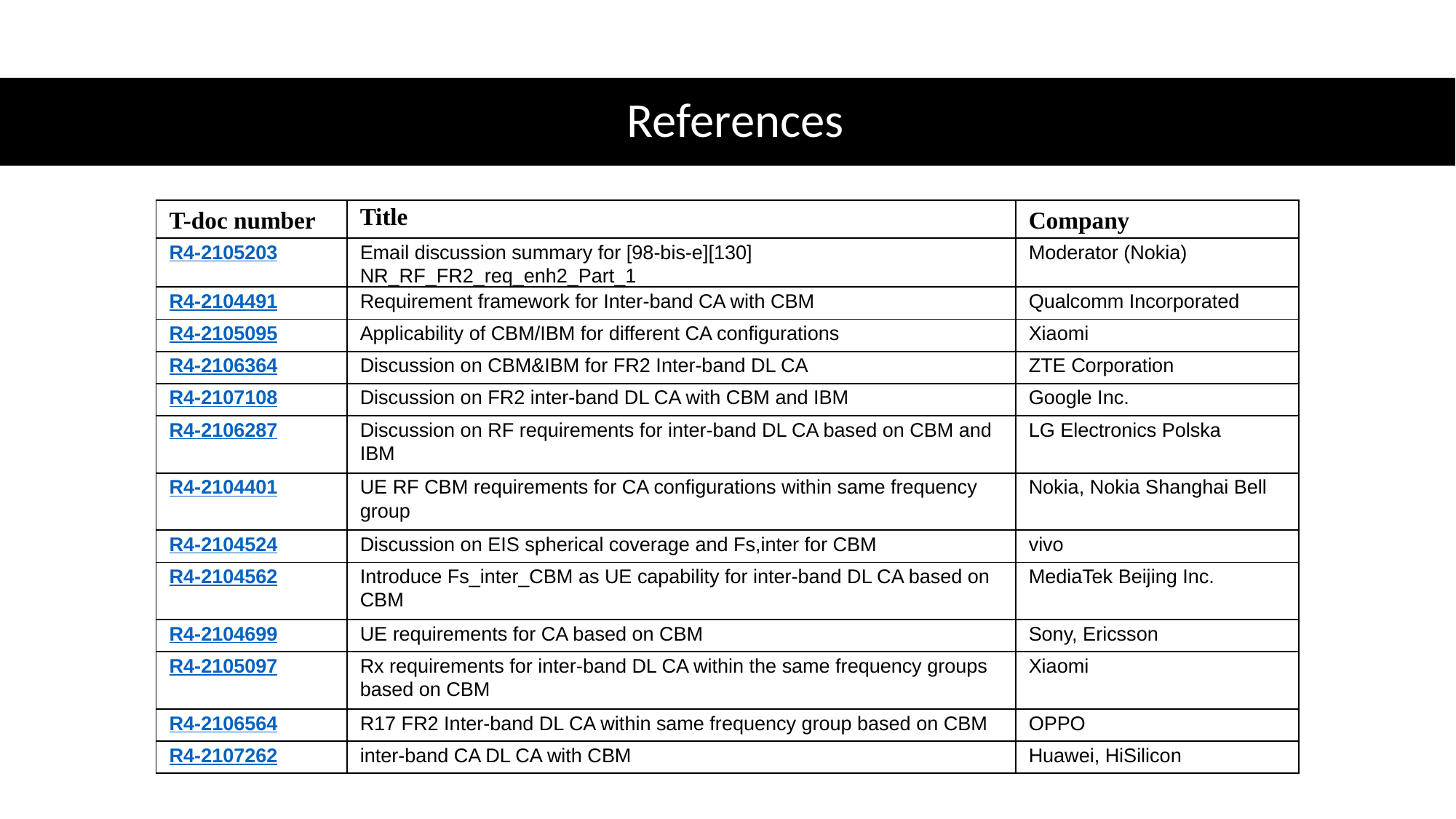

# References

| T-doc number | Title | Company |
| --- | --- | --- |
| R4-2105203 | Email discussion summary for [98-bis-e][130] NR\_RF\_FR2\_req\_enh2\_Part\_1 | Moderator (Nokia) |
| R4-2104491 | Requirement framework for Inter-band CA with CBM | Qualcomm Incorporated |
| R4-2105095 | Applicability of CBM/IBM for different CA configurations | Xiaomi |
| R4-2106364 | Discussion on CBM&IBM for FR2 Inter-band DL CA | ZTE Corporation |
| R4-2107108 | Discussion on FR2 inter-band DL CA with CBM and IBM | Google Inc. |
| R4-2106287 | Discussion on RF requirements for inter-band DL CA based on CBM and IBM | LG Electronics Polska |
| R4-2104401 | UE RF CBM requirements for CA configurations within same frequency group | Nokia, Nokia Shanghai Bell |
| R4-2104524 | Discussion on EIS spherical coverage and Fs,inter for CBM | vivo |
| R4-2104562 | Introduce Fs\_inter\_CBM as UE capability for inter-band DL CA based on CBM | MediaTek Beijing Inc. |
| R4-2104699 | UE requirements for CA based on CBM | Sony, Ericsson |
| R4-2105097 | Rx requirements for inter-band DL CA within the same frequency groups based on CBM | Xiaomi |
| R4-2106564 | R17 FR2 Inter-band DL CA within same frequency group based on CBM | OPPO |
| R4-2107262 | inter-band CA DL CA with CBM | Huawei, HiSilicon |